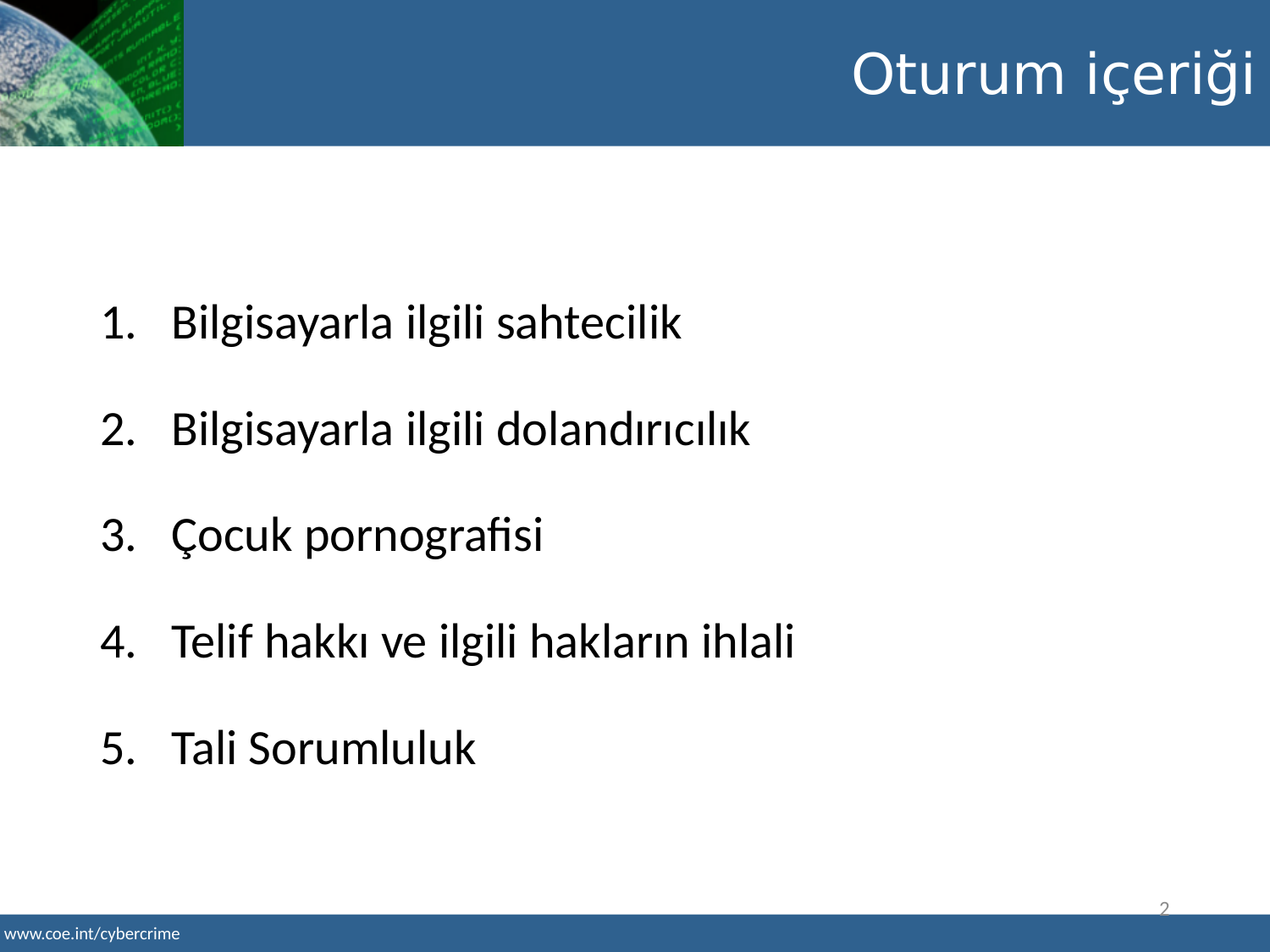

Oturum içeriği

Bilgisayarla ilgili sahtecilik
Bilgisayarla ilgili dolandırıcılık
Çocuk pornografisi
Telif hakkı ve ilgili hakların ihlali
Tali Sorumluluk

2